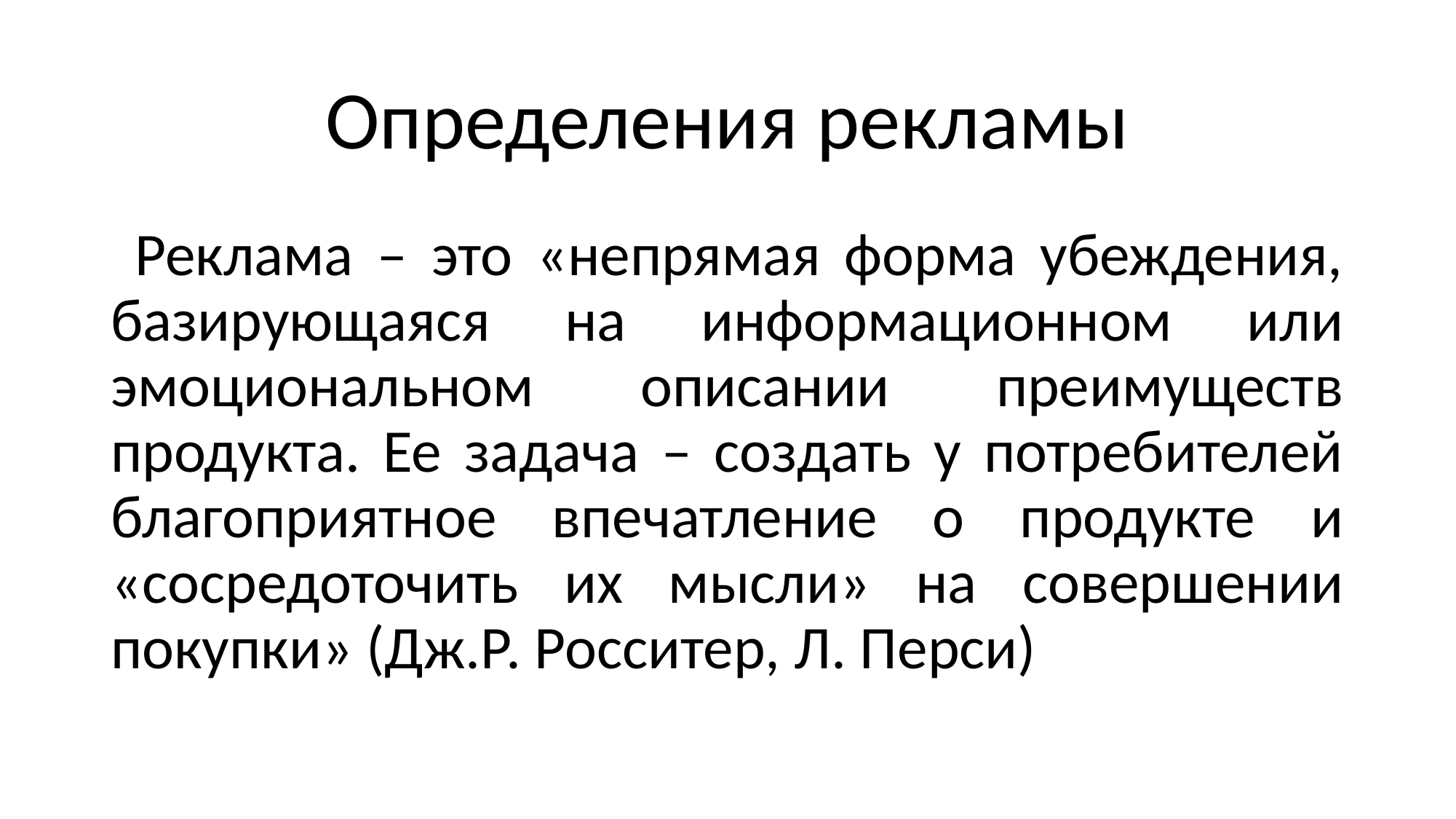

# Определения рекламы
 Реклама – это «непрямая форма убеждения, базирующаяся на информационном или эмоциональном описании преимуществ продукта. Ее задача – создать у потребителей благоприятное впечатление о продукте и «сосредоточить их мысли» на совершении покупки» (Дж.Р. Росситер, Л. Перси)